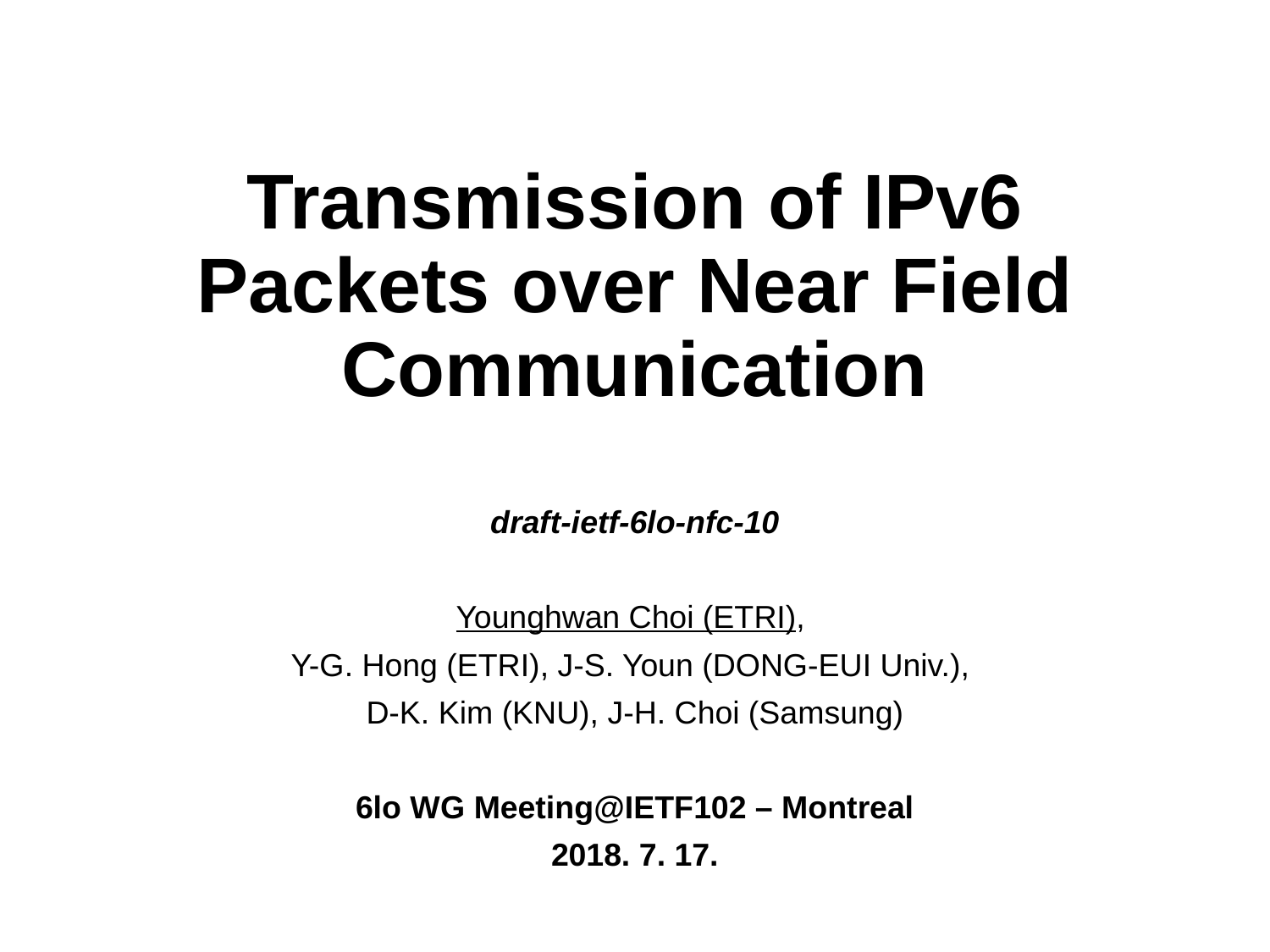

# Transmission of IPv6 Packets over Near Field Communication
draft-ietf-6lo-nfc-10

Younghwan Choi (ETRI),
Y-G. Hong (ETRI), J-S. Youn (DONG-EUI Univ.),
D-K. Kim (KNU), J-H. Choi (Samsung)

6lo WG Meeting@IETF102 – Montreal
2018. 7. 17.